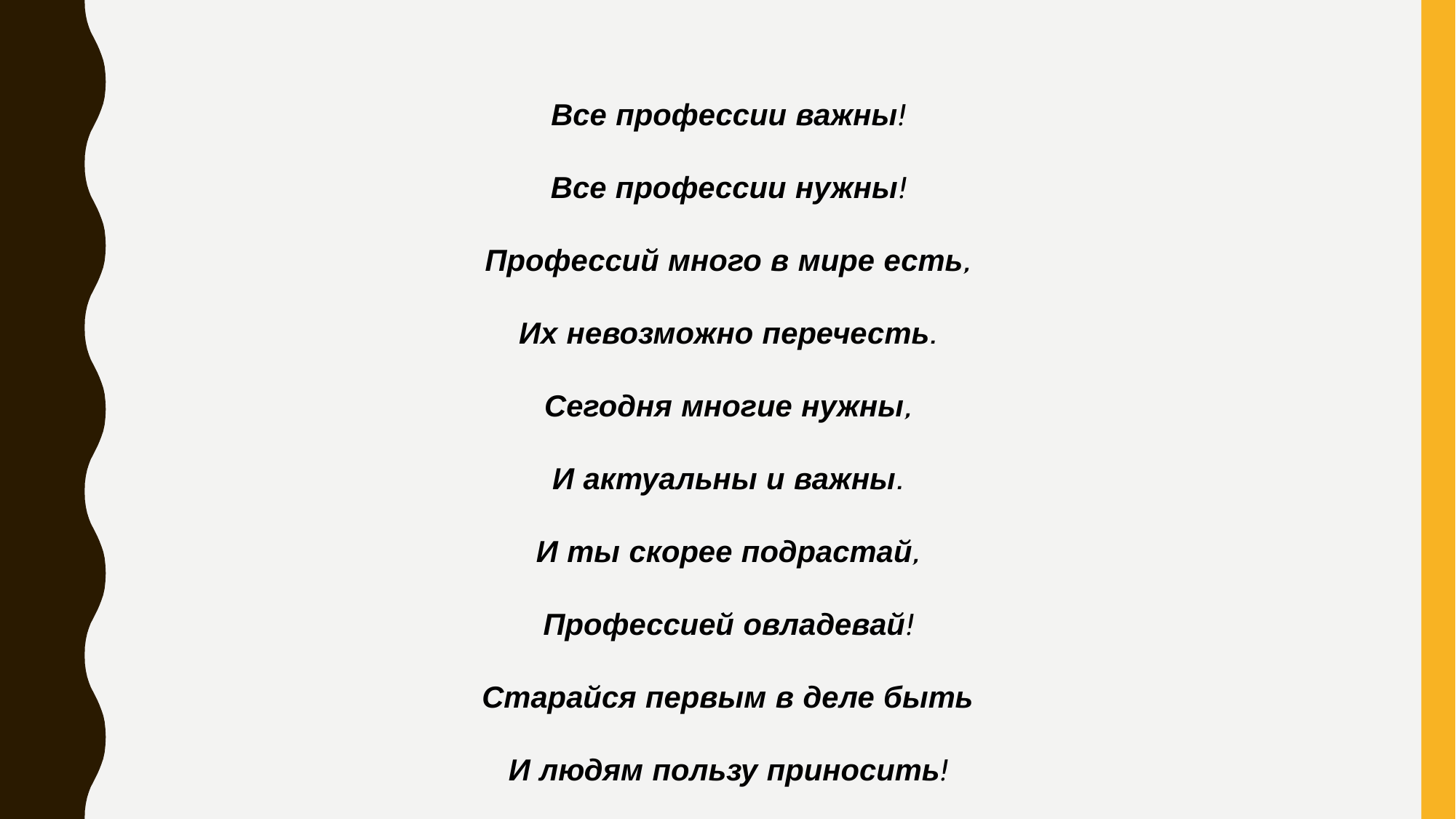

Все профессии важны!

Все профессии нужны!

Профессий много в мире есть,

Их невозможно перечесть.

Сегодня многие нужны,

И актуальны и важны.

И ты скорее подрастай,

Профессией овладевай!

Старайся первым в деле быть

И людям пользу приносить!